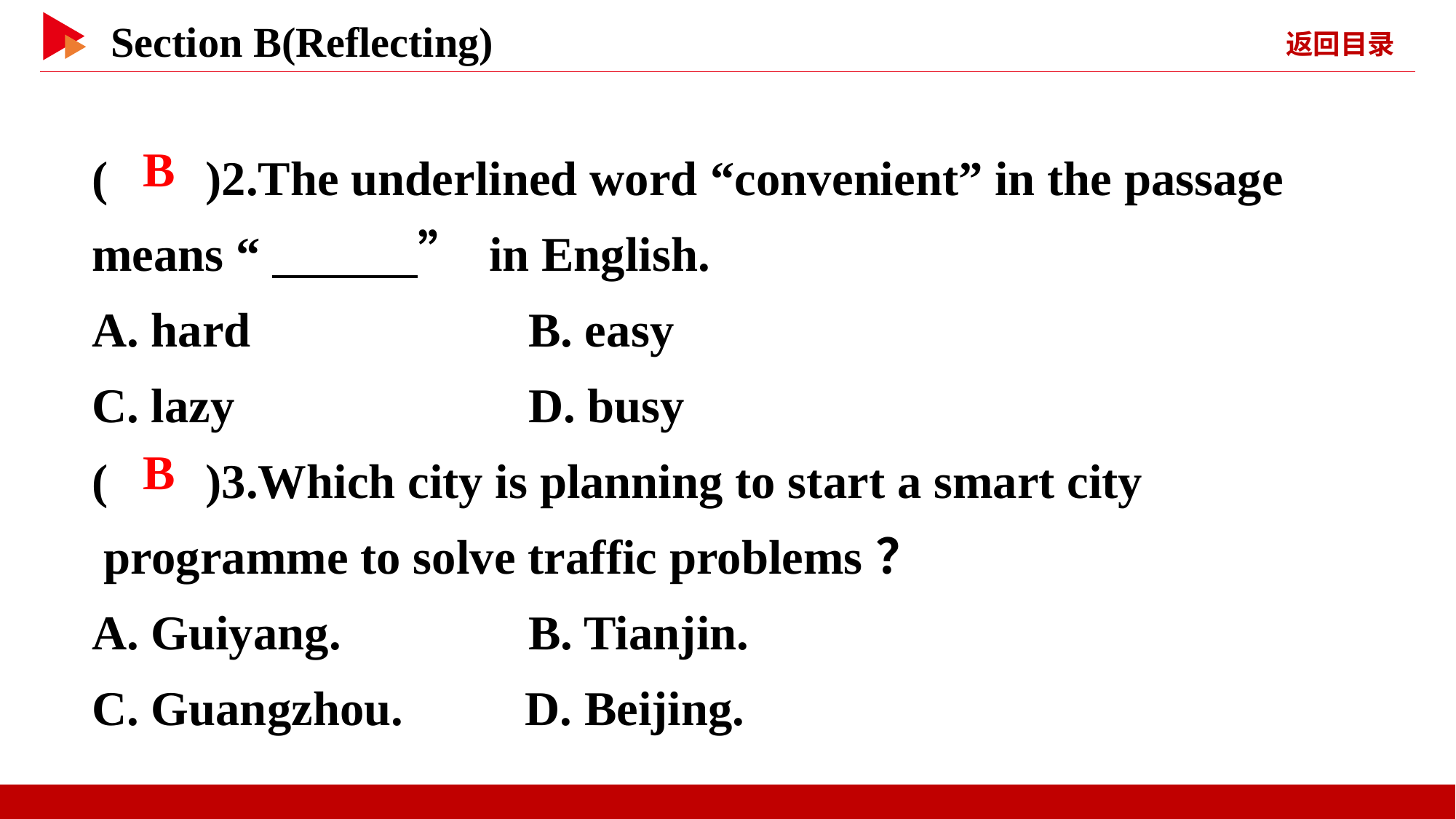

(        )2.The underlined word “convenient” in the passage means “　　　” in English.
A. hard             		B. easy
C. lazy             		D. busy
(        )3.Which city is planning to start a smart city
 programme to solve traffic problems？
A. Guiyang.             	B. Tianjin.
C. Guangzhou.          D. Beijing.
   B
   B